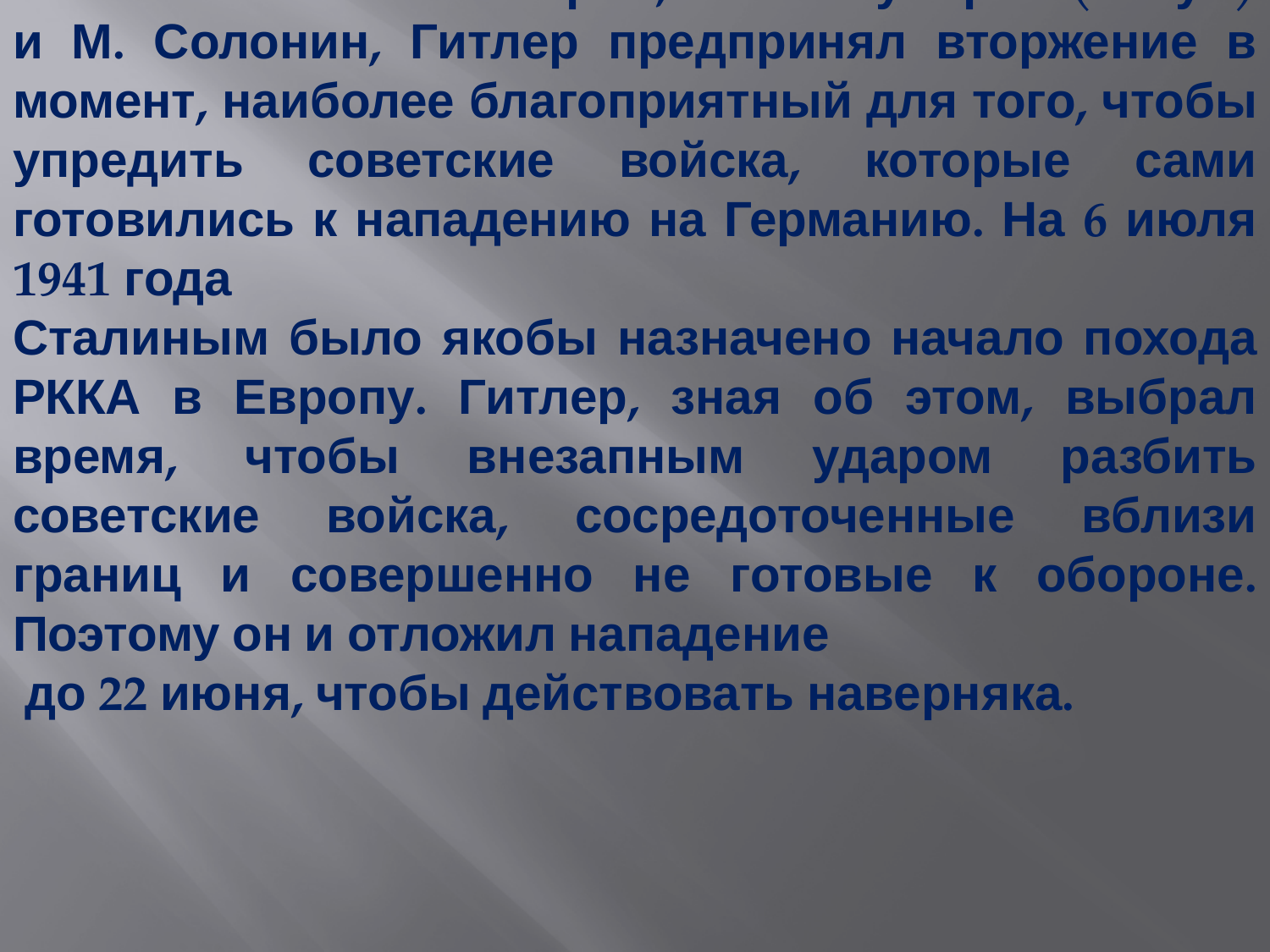

По мнению таких авторов, как В. Суворов (Резун) и М. Солонин, Гитлер предпринял вторжение в момент, наиболее благоприятный для того, чтобы упредить советские войска, которые сами готовились к нападению на Германию. На 6 июля 1941 года
Сталиным было якобы назначено начало похода РККА в Европу. Гитлер, зная об этом, выбрал время, чтобы внезапным ударом разбить советские войска, сосредоточенные вблизи границ и совершенно не готовые к обороне. Поэтому он и отложил нападение
 до 22 июня, чтобы действовать наверняка.